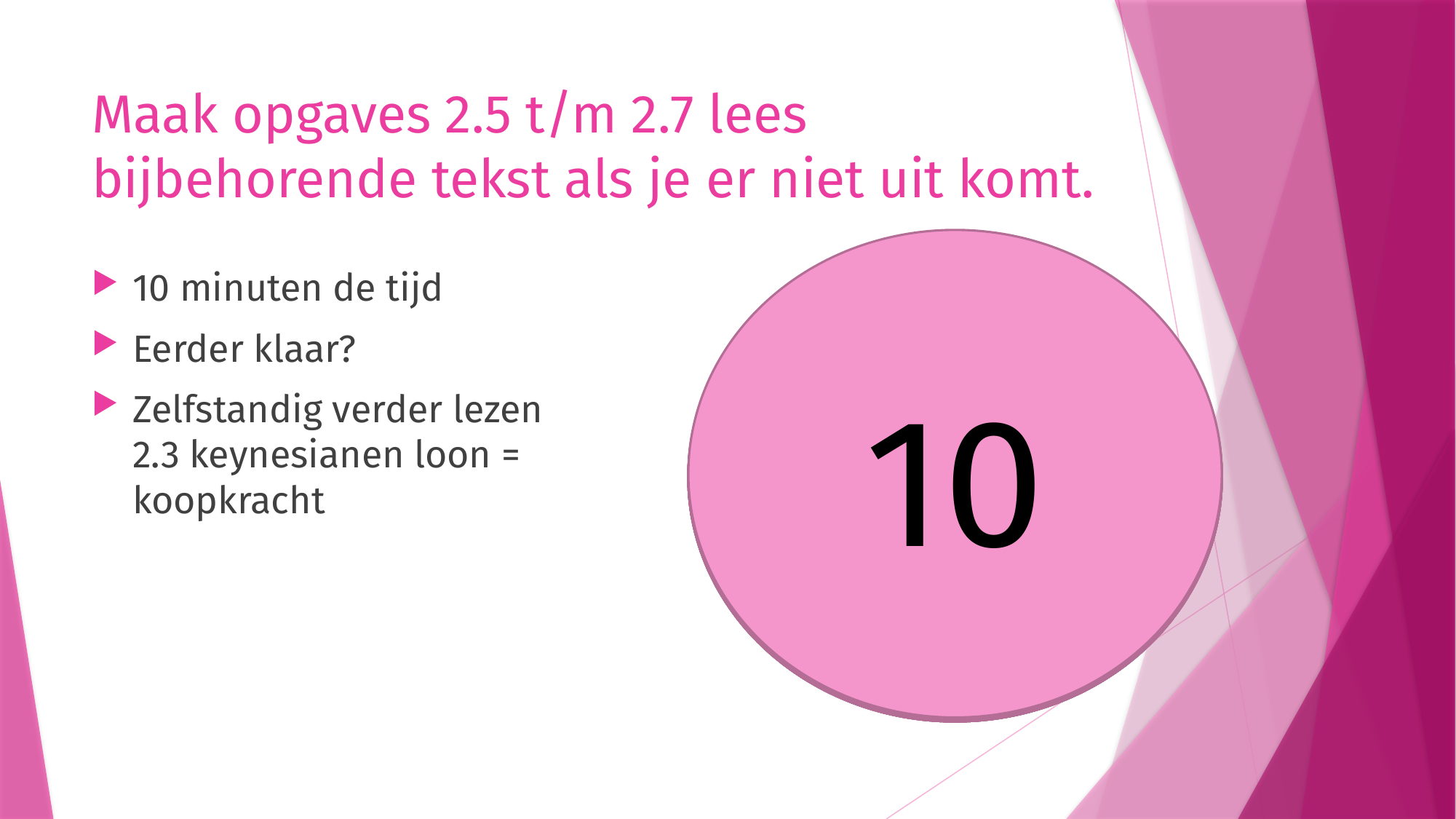

# Maak opgaves 2.5 t/m 2.7 lees bijbehorende tekst als je er niet uit komt.
10
9
8
5
6
7
4
3
1
2
10 minuten de tijd
Eerder klaar?
Zelfstandig verder lezen 2.3 keynesianen loon = koopkracht